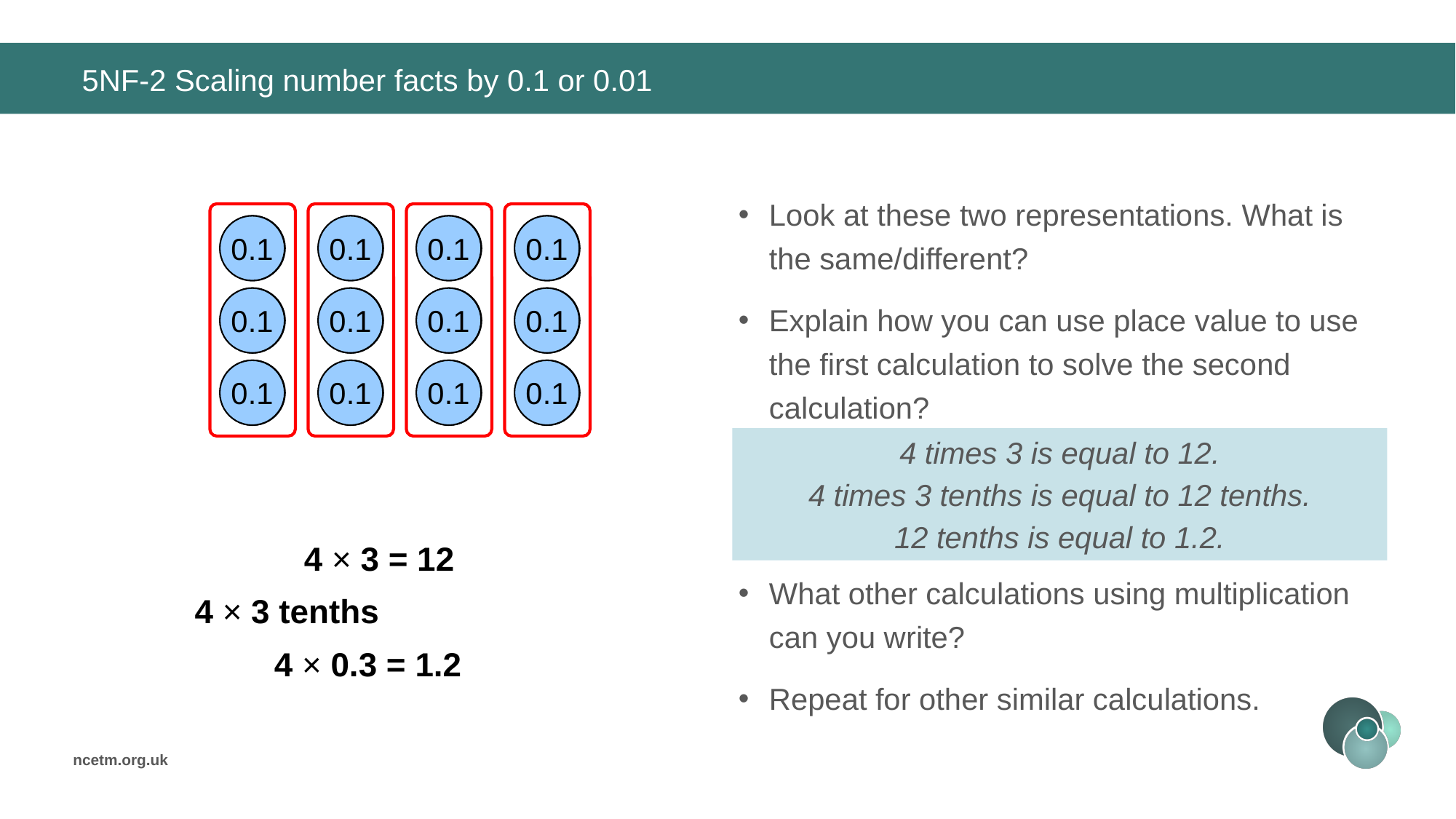

# 5NF-2 Scaling number facts by 0.1 or 0.01
Look at these two representations. What is the same/different?
Explain how you can use place value to use the first calculation to solve the second calculation?

What other calculations using multiplication can you write?
Repeat for other similar calculations.

0.1

0.1

0.1

0.1

0.1

0.1

0.1

0.1

0.1

0.1

0.1

0.1

1

1

1

1

1

1

1

1

1

1

1

1
4 times 3 is equal to 12.
4 times 3 tenths is equal to 12 tenths.
12 tenths is equal to 1.2.
4 × 3 = 12
4 × 3 tenths = 12 tenths

4 × 0.3 = 1.2